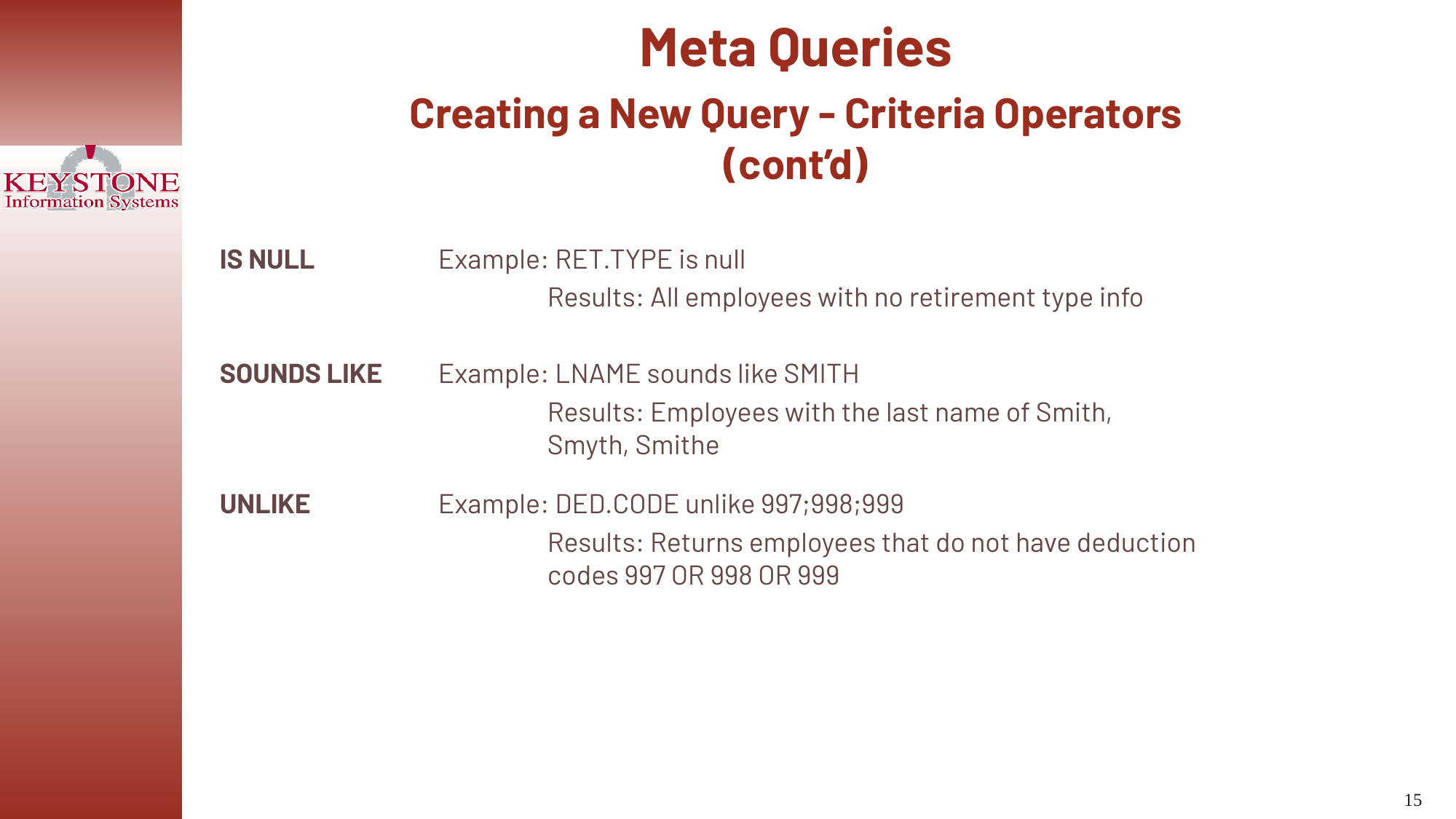

Meta Queries
Creating a New Query - Criteria Operators (cont’d)
IS NULL		Example: RET.TYPE is null
		      	Results: All employees with no retirement type info

SOUNDS LIKE	Example: LNAME sounds like SMITH
			Results: Employees with the last name of Smith, 				Smyth, Smithe

UNLIKE		Example: DED.CODE unlike 997;998;999
	     		Results: Returns employees that do not have deduction
			codes 997 OR 998 OR 999

15